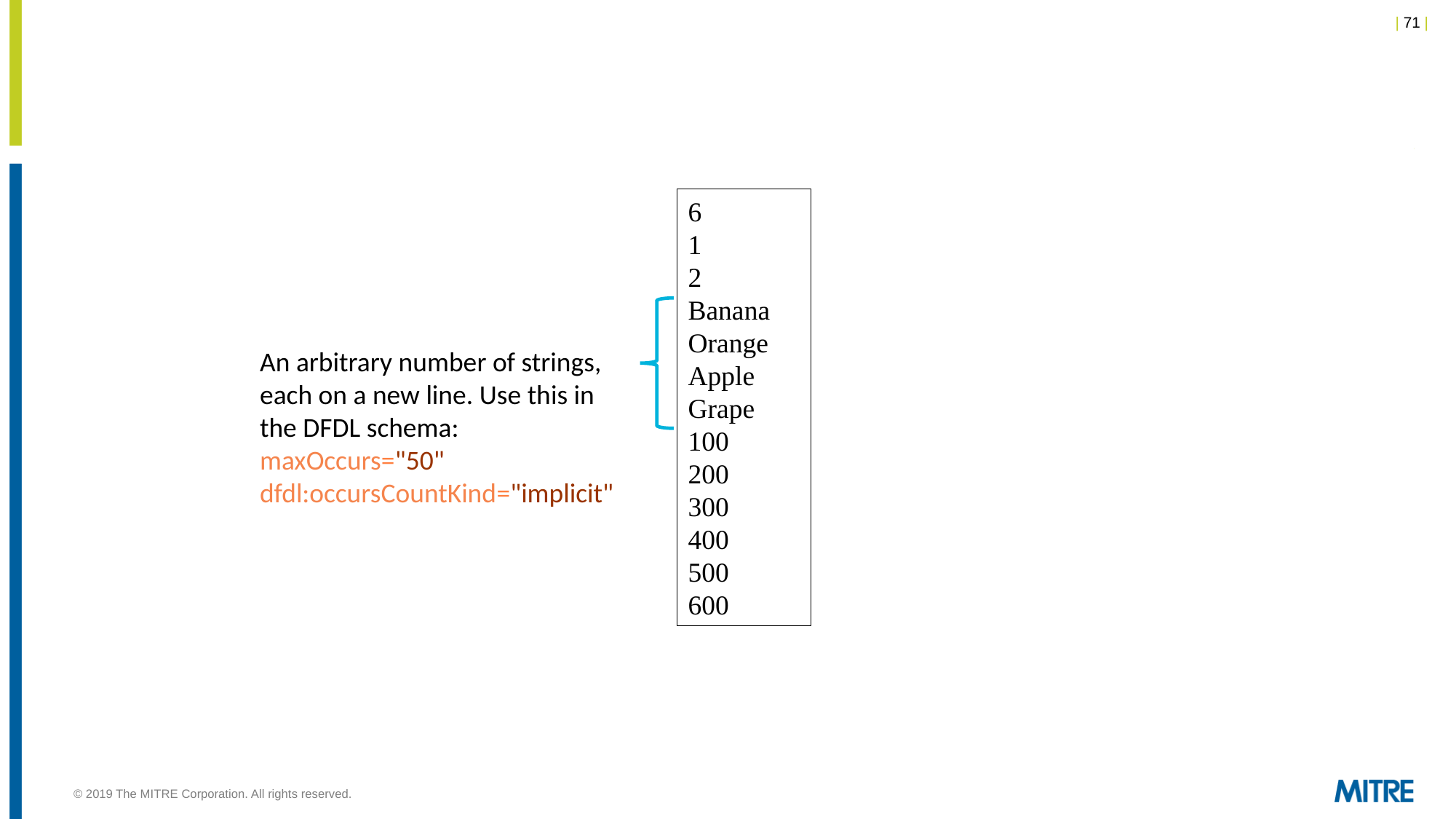

6
1
2
Banana
Orange
Apple
Grape
100
200
300
400
500
600

An arbitrary number of strings, each on a new line. Use this in the DFDL schema:
maxOccurs="50" dfdl:occursCountKind="implicit"
© 2019 The MITRE Corporation. All rights reserved.